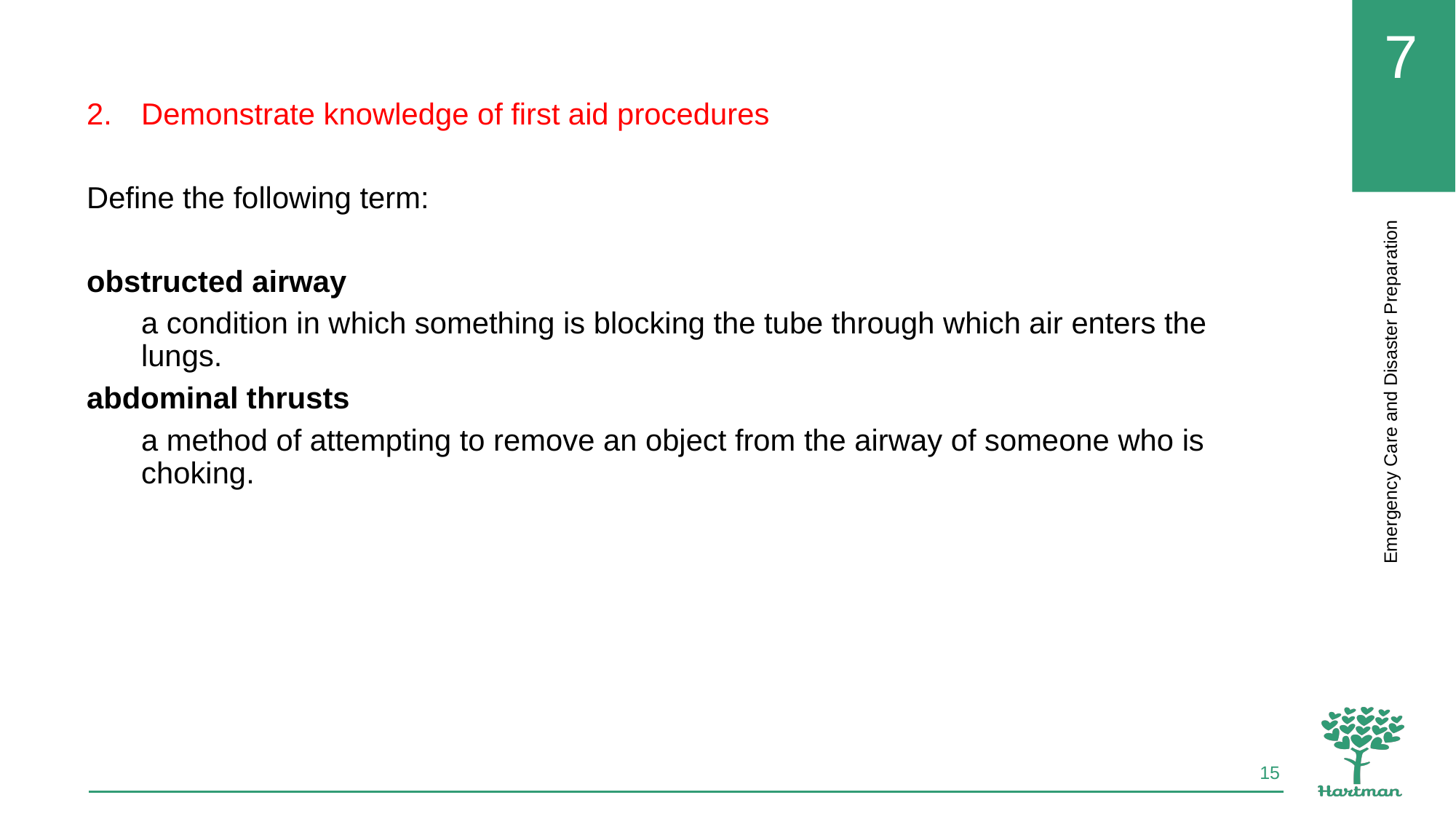

Demonstrate knowledge of first aid procedures

Define the following term:

obstructed airway
a condition in which something is blocking the tube through which air enters the lungs.
abdominal thrusts
a method of attempting to remove an object from the airway of someone who is choking.

15